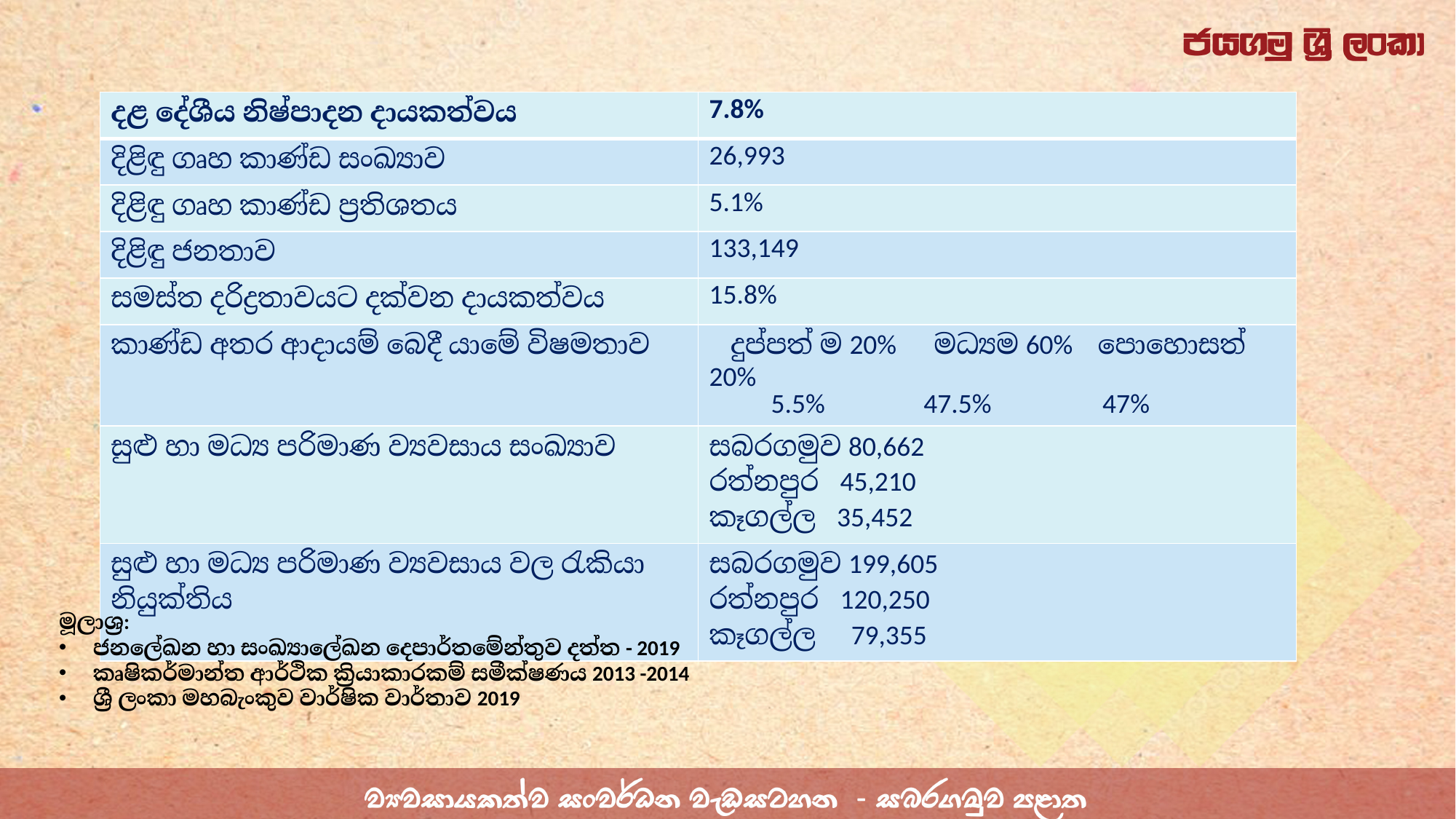

| දළ දේශීය නිෂ්පාදන දායකත්වය | 7.8% |
| --- | --- |
| දිළිඳු ගෘහ කාණ්ඩ සංඛ්‍යාව | 26,993 |
| දිළිඳු ගෘහ කාණ්ඩ ප්‍රතිශතය | 5.1% |
| දිළිඳු ජනතාව | 133,149 |
| සමස්ත දරිද්‍රතාවයට දක්වන දායකත්වය | 15.8% |
| කාණ්ඩ අතර ආදායම් බෙදී යාමේ විෂමතාව | දුප්පත් ම 20% මධ්‍යම 60% පොහොසත් 20% 5.5% 47.5% 47% |
| සුළු හා මධ්‍ය පරිමාණ ව්‍යවසාය සංඛ්‍යාව | සබරගමුව 80,662 රත්නපුර 45,210 කෑගල්ල 35,452 |
| සුළු හා මධ්‍ය පරිමාණ ව්‍යවසාය වල රැකියා නියුක්තිය | සබරගමුව 199,605 රත්නපුර 120,250 කෑගල්ල 79,355 |
මූලාශ්‍ර:
ජනලේඛන හා සංඛ්‍යාලේඛන දෙපාර්තමේන්තුව දත්ත - 2019
කෘෂිකර්මාන්ත ආර්ථික ක්‍රියාකාරකම් සමීක්ෂණය 2013 -2014
ශ්‍රී ලංකා මහබැංකුව වාර්ෂික වාර්තාව 2019